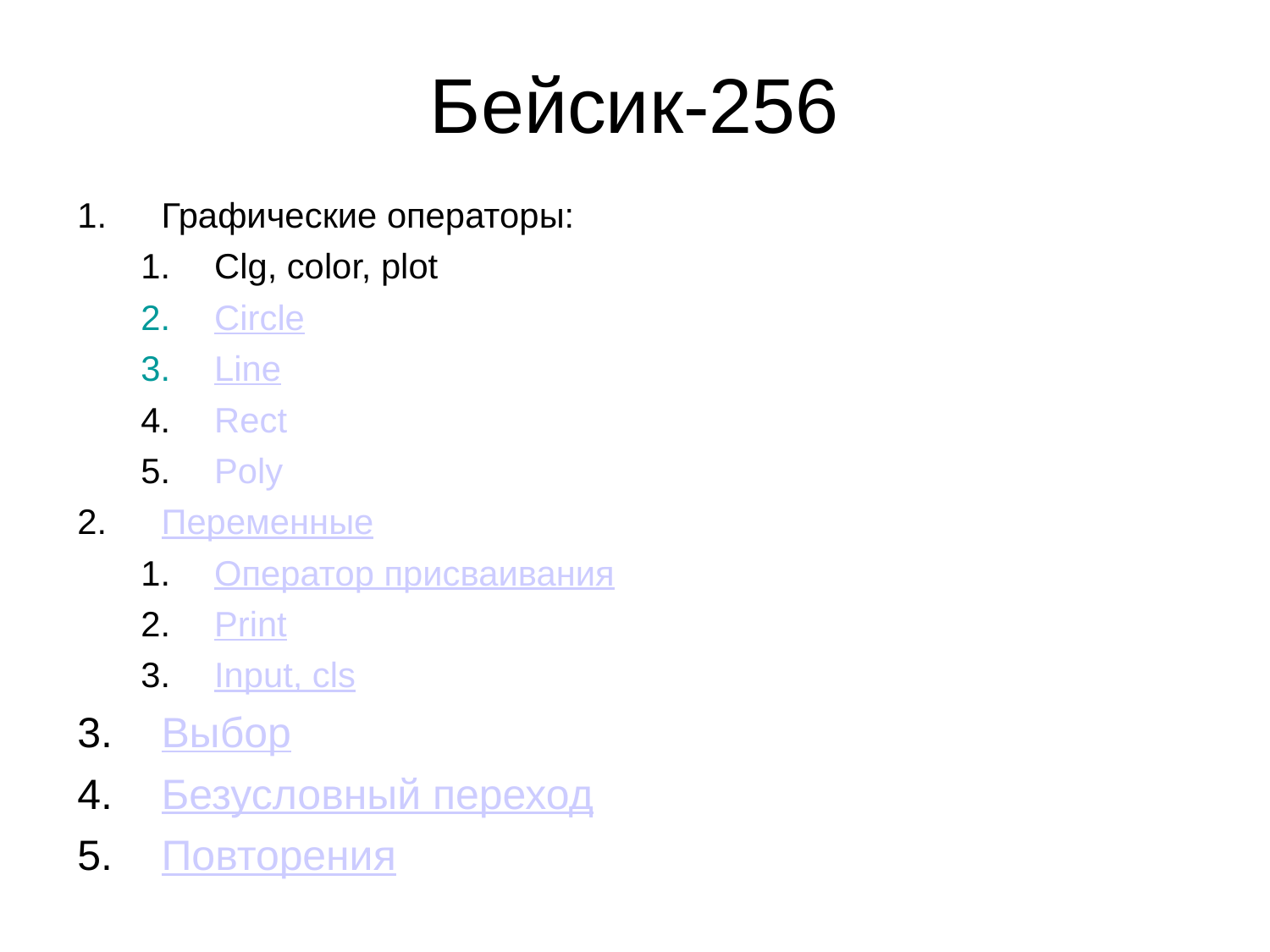

# Бейсик-256
Графические операторы:
Clg, color, plot
Circle
Line
Rect
Poly
Переменные
Оператор присваивания
Print
Input, cls
Выбор
Безусловный переход
Повторения